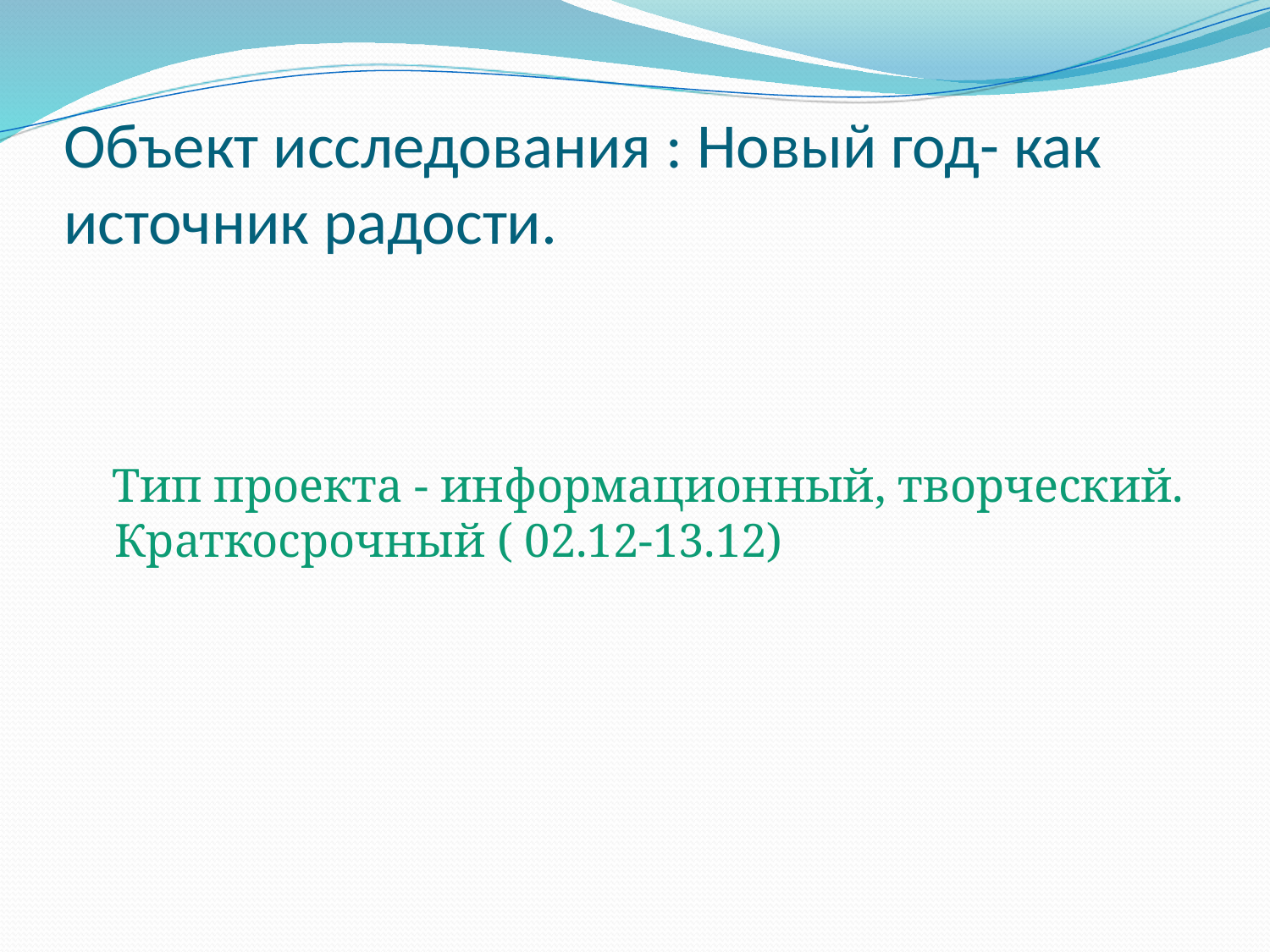

# Объект исследования : Новый год- как источник радости.

   Тип проекта - информационный, творческий. Краткосрочный ( 02.12-13.12)